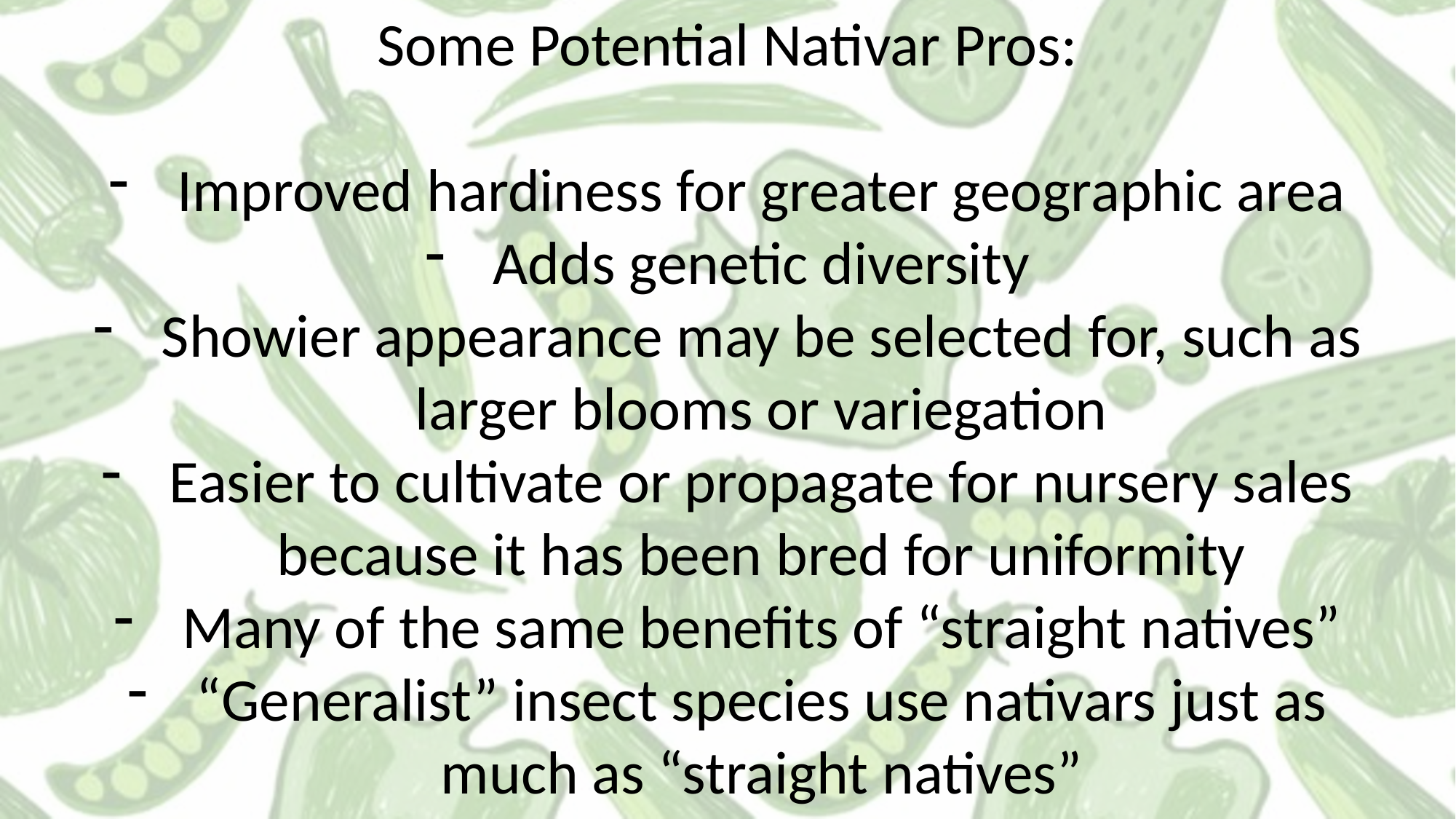

Some Potential Nativar Pros:

Improved hardiness for greater geographic area
Adds genetic diversity
Showier appearance may be selected for, such as larger blooms or variegation
Easier to cultivate or propagate for nursery sales because it has been bred for uniformity
Many of the same benefits of “straight natives”
“Generalist” insect species use nativars just as much as “straight natives”